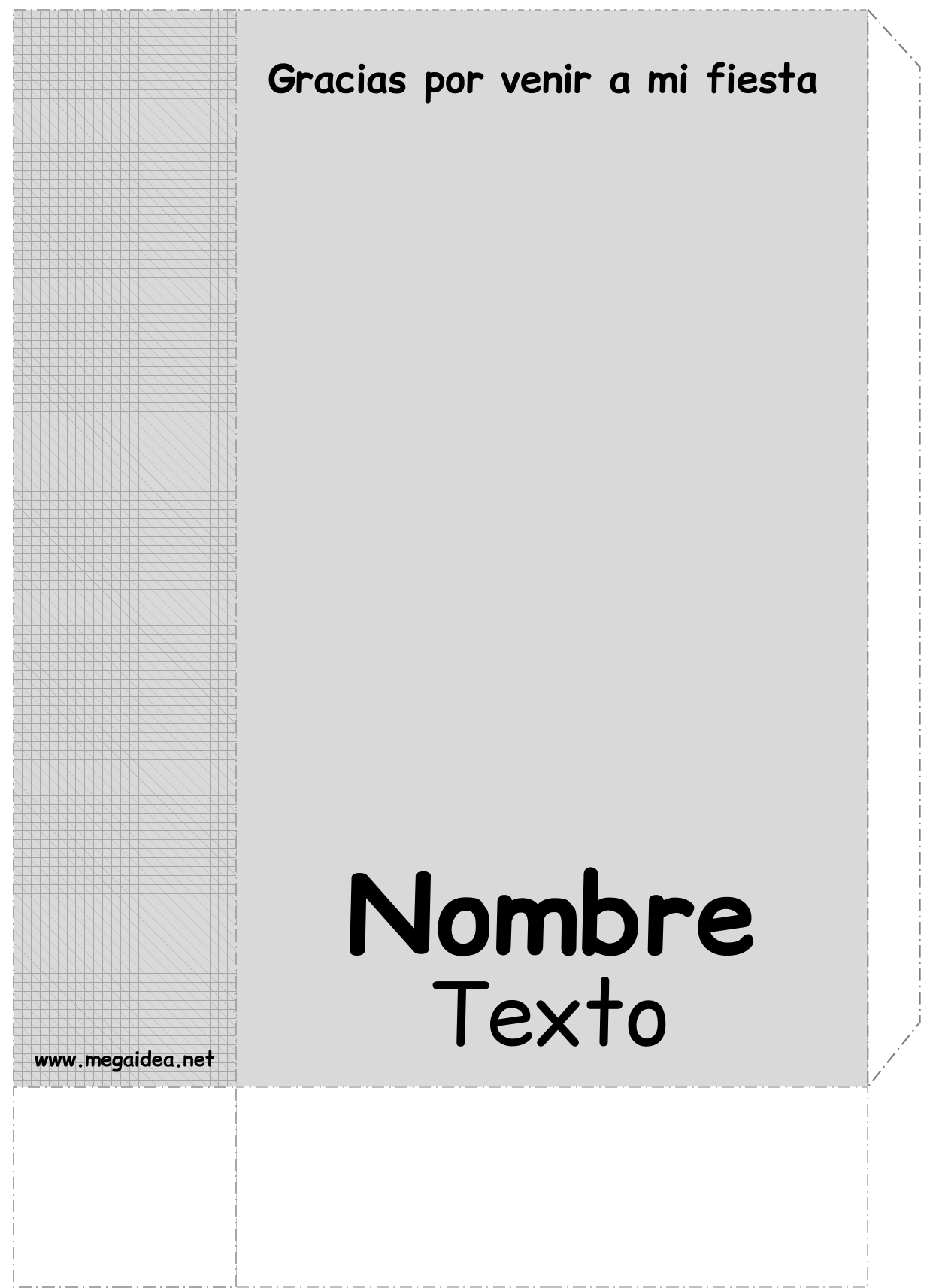

Gracias por venir a mi fiesta
IMPRIMIR
2 HOJAS A4
Para luego unirlo
Nombre
Texto
www.megaidea.net